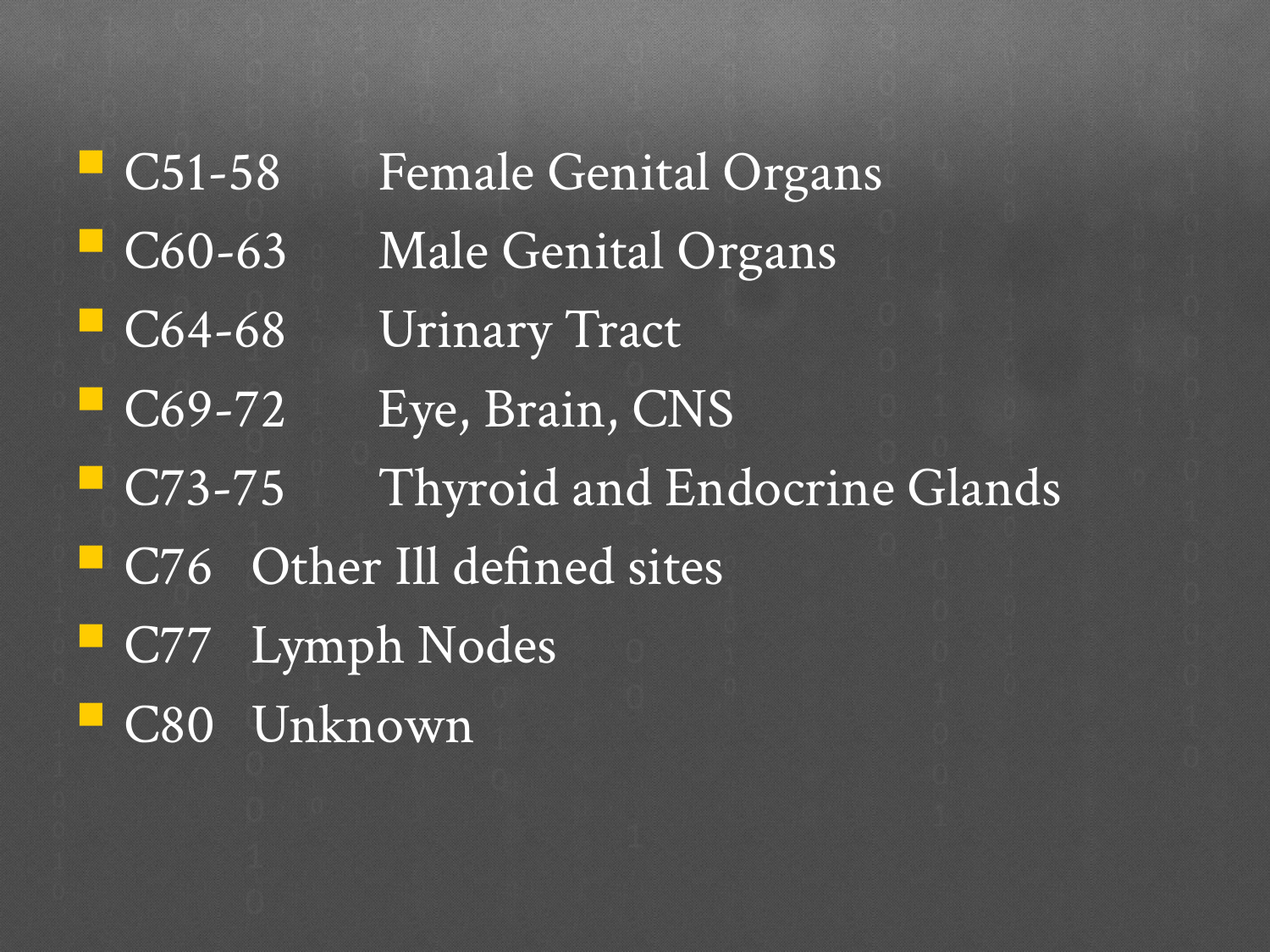

C51-58	Female Genital Organs
C60-63	Male Genital Organs
C64-68	Urinary Tract
C69-72	Eye, Brain, CNS
C73-75	Thyroid and Endocrine Glands
C76	Other Ill defined sites
C77	Lymph Nodes
C80	Unknown